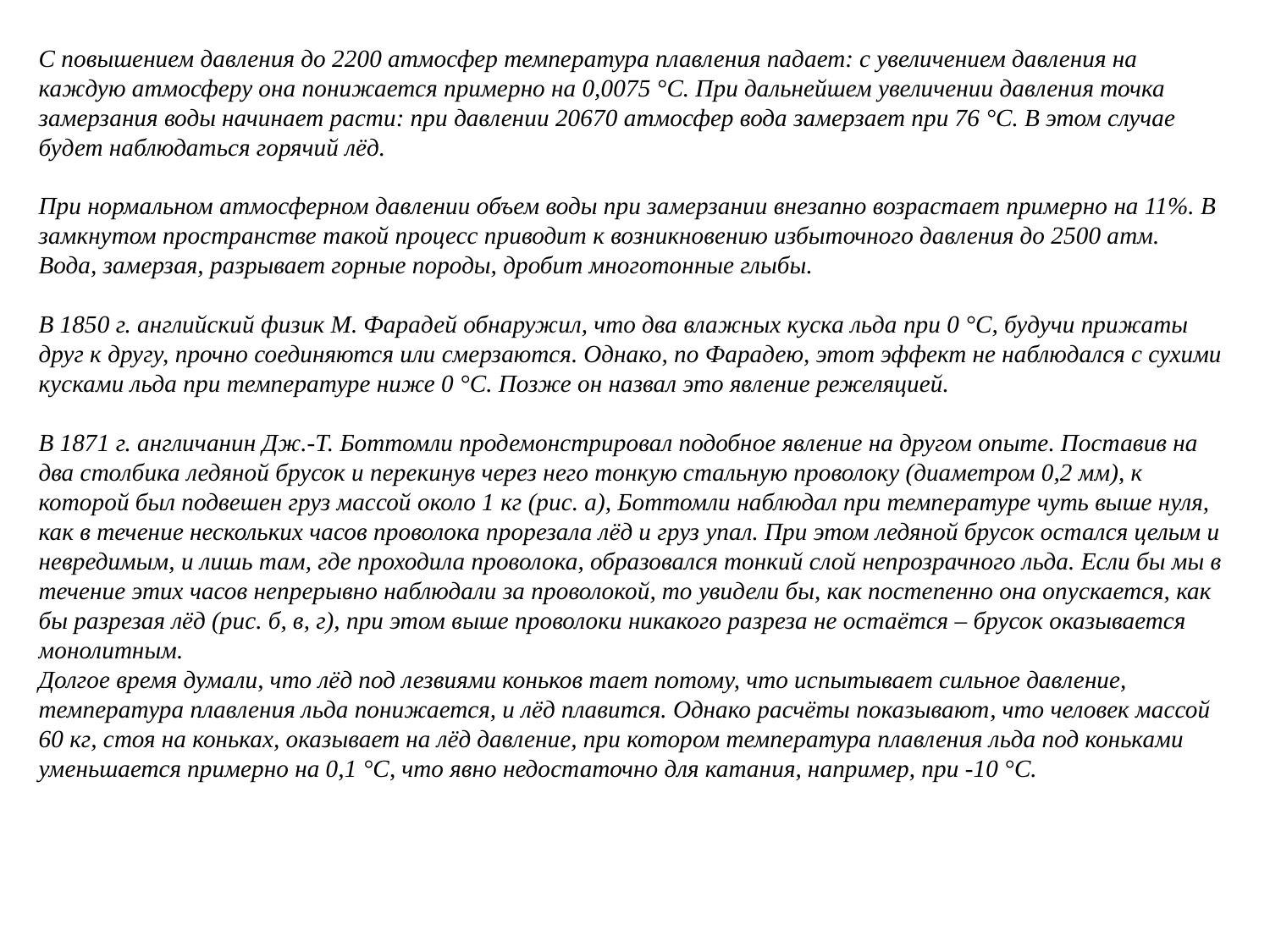

С повышением давления до 2200 атмосфер температура плавления падает: с увеличением давления на каждую атмосферу она понижается примерно на 0,0075 °C. При дальнейшем увеличении давления точка замерзания воды начинает расти: при давлении 20670 атмосфер вода замерзает при 76 °C. В этом случае будет наблюдаться горячий лёд.
При нормальном атмосферном давлении объем воды при замерзании внезапно возрастает примерно на 11%. В замкнутом пространстве такой процесс приводит к возникновению избыточного давления до 2500 атм. Вода, замерзая, разрывает горные породы, дробит многотонные глыбы.
В 1850 г. английский физик М. Фарадей обнаружил, что два влажных куска льда при 0 °C, будучи прижаты друг к другу, прочно соединяются или смерзаются. Однако, по Фарадею, этот эффект не наблюдался с сухими кусками льда при температуре ниже 0 °C. Позже он назвал это явление режеляцией.
В 1871 г. англичанин Дж.-Т. Боттомли продемонстрировал подобное явление на другом опыте. Поставив на два столбика ледяной брусок и перекинув через него тонкую стальную проволоку (диаметром 0,2 мм), к которой был подвешен груз массой около 1 кг (рис. а), Боттомли наблюдал при температуре чуть выше нуля, как в течение нескольких часов проволока прорезала лёд и груз упал. При этом ледяной брусок остался целым и невредимым, и лишь там, где проходила проволока, образовался тонкий слой непрозрачного льда. Если бы мы в течение этих часов непрерывно наблюдали за проволокой, то увидели бы, как постепенно она опускается, как бы разрезая лёд (рис. б, в, г), при этом выше проволоки никакого разреза не остаётся – брусок оказывается монолитным.
Долгое время думали, что лёд под лезвиями коньков тает потому, что испытывает сильное давление, температура плавления льда понижается, и лёд плавится. Однако расчёты показывают, что человек массой 60 кг, стоя на коньках, оказывает на лёд давление, при котором температура плавления льда под коньками уменьшается примерно на 0,1 °C, что явно недостаточно для катания, например, при -10 °C.